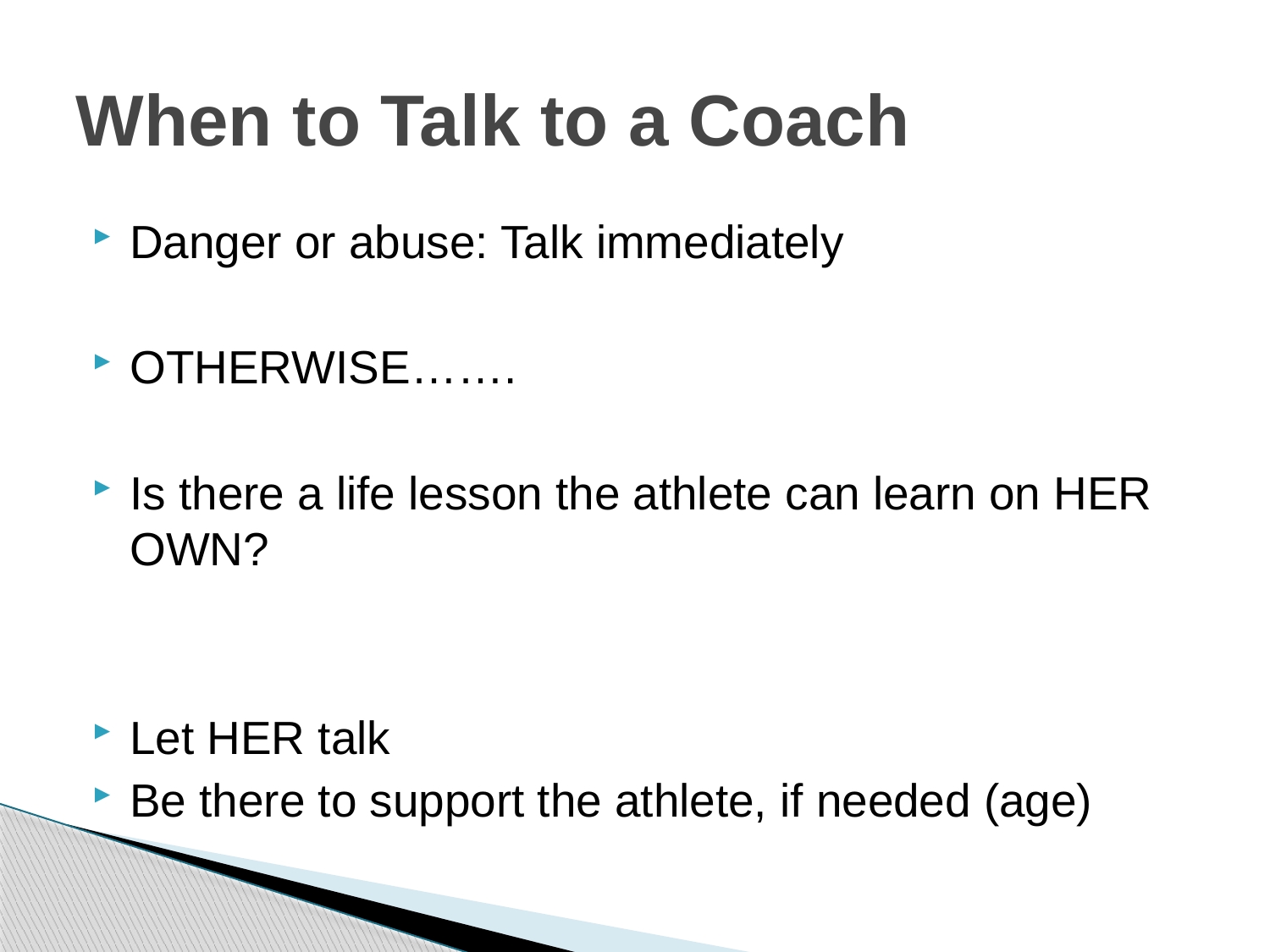

# When to Talk to a Coach
Danger or abuse: Talk immediately

OTHERWISE…….

Is there a life lesson the athlete can learn on HER OWN?

Let HER talk
Be there to support the athlete, if needed (age)